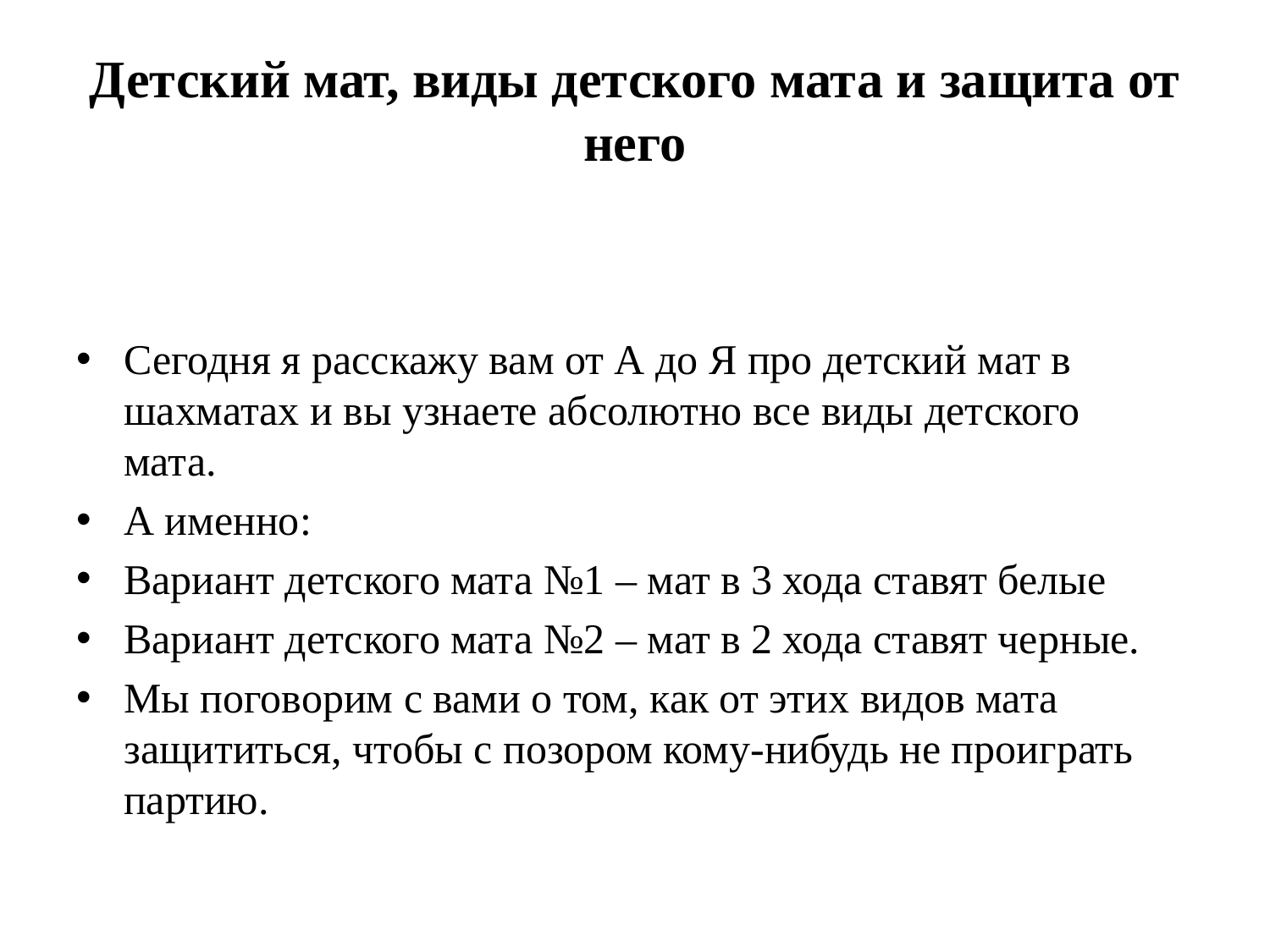

# Детский мат, виды детского мата и защита от него
Сегодня я расскажу вам от А до Я про детский мат в шахматах и вы узнаете абсолютно все виды детского мата.
А именно:
Вариант детского мата №1 – мат в 3 хода ставят белые
Вариант детского мата №2 – мат в 2 хода ставят черные.
Мы поговорим с вами о том, как от этих видов мата защититься, чтобы с позором кому-нибудь не проиграть партию.